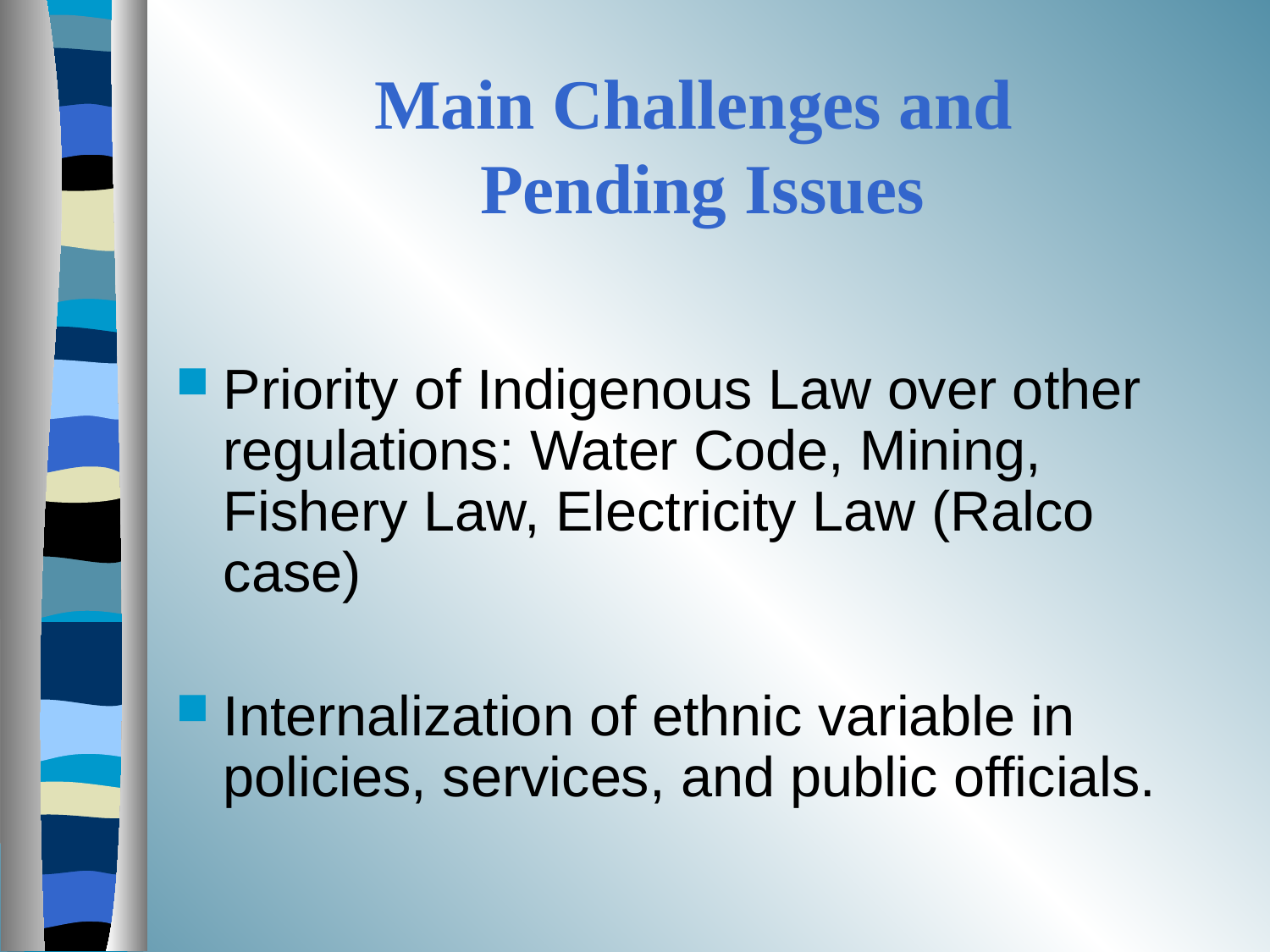

# Main Challenges and Pending Issues

Priority of Indigenous Law over other regulations: Water Code, Mining, Fishery Law, Electricity Law (Ralco case)

Internalization of ethnic variable in policies, services, and public officials.